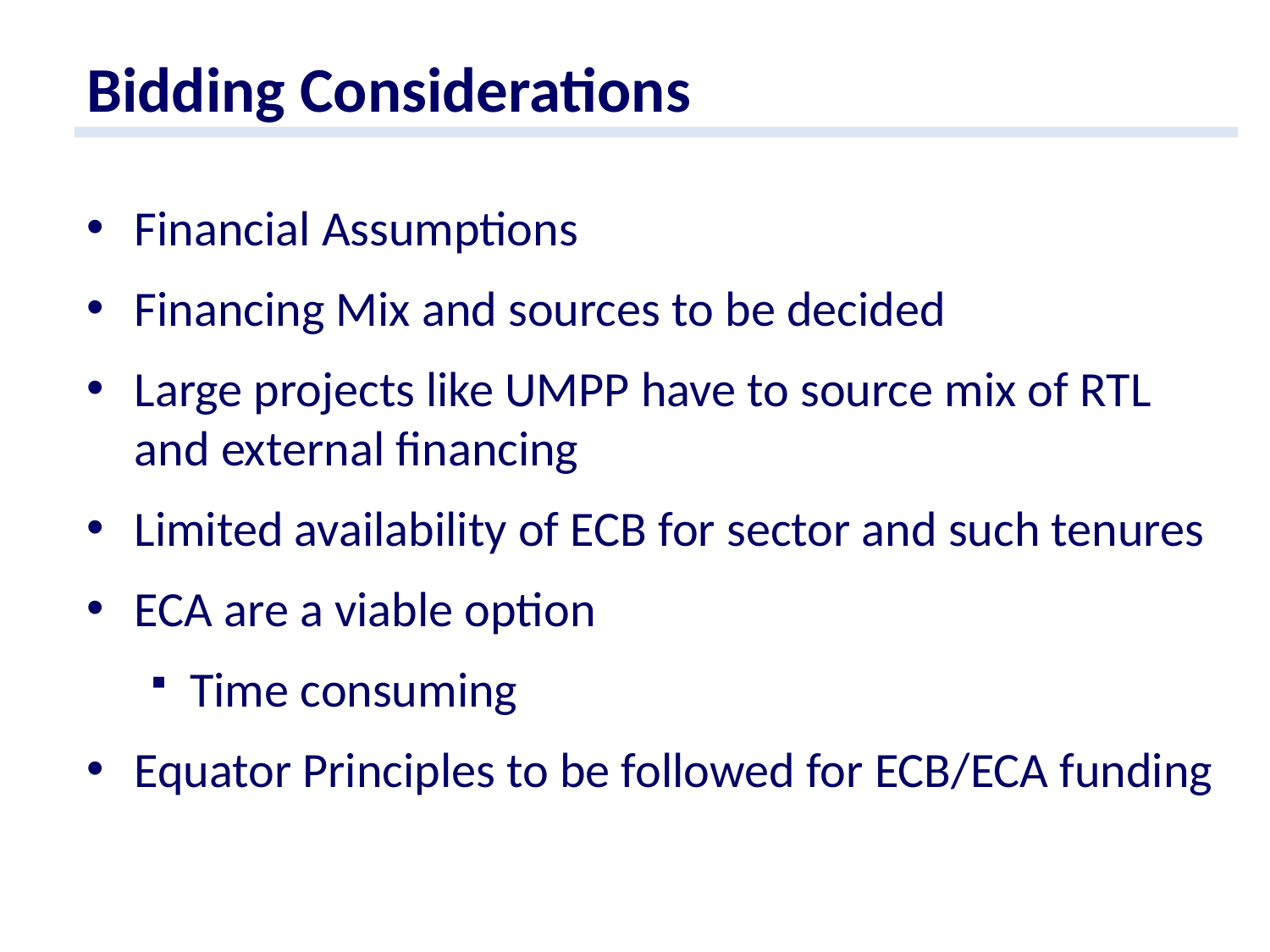

Bidding Considerations

Financial Assumptions
Financing Mix and sources to be decided
Large projects like UMPP have to source mix of RTL and external financing
Limited availability of ECB for sector and such tenures
ECA are a viable option
Time consuming
Equator Principles to be followed for ECB/ECA funding